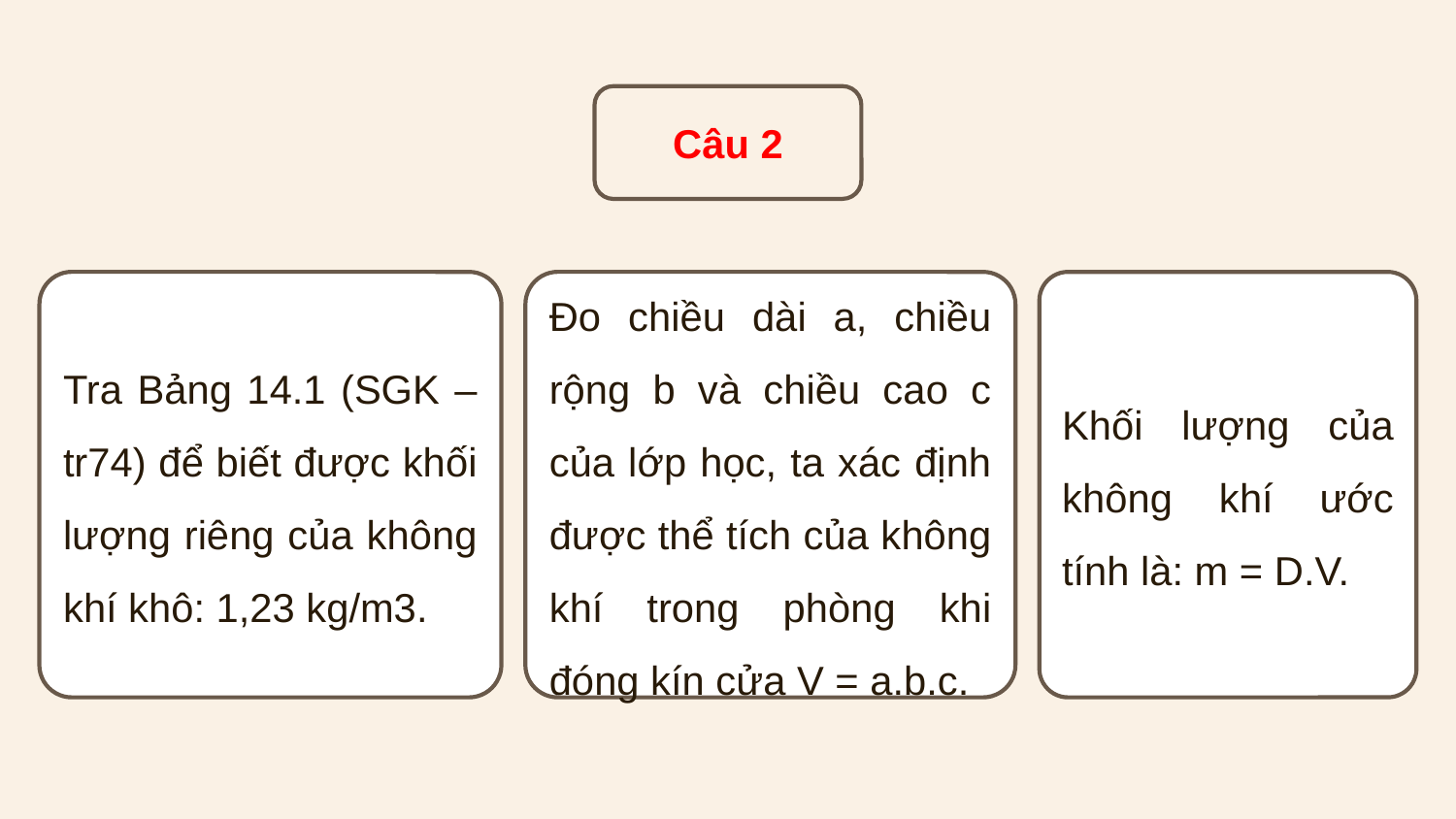

Câu 2
Tra Bảng 14.1 (SGK – tr74) để biết được khối lượng riêng của không khí khô: 1,23 kg/m3.
Đo chiều dài a, chiều rộng b và chiều cao c của lớp học, ta xác định được thể tích của không khí trong phòng khi đóng kín cửa V = a.b.c.
Khối lượng của không khí ước tính là: m = D.V.